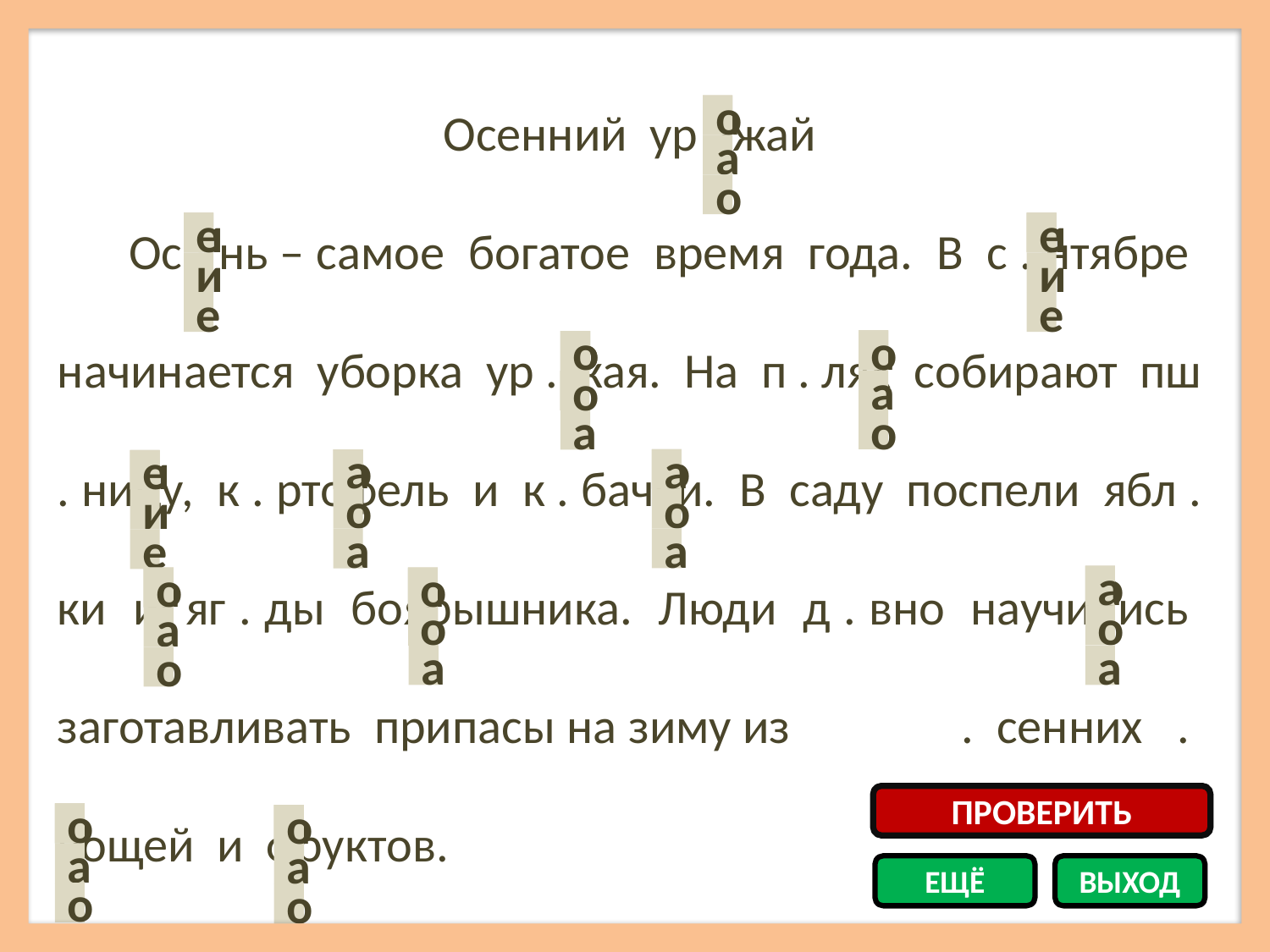

Осенний  ур . жай
      Ос . нь – самое  богатое  время  года.  В  с . нтябре  начинается  уборка  ур . жая.  На  п . лях  собирают  пш . ницу,  к . ртофель  и  к . бачки.  В  саду  поспели  ябл . ки  и  яг . ды  боярышника.  Люди  д . вно  научились  заготавливать  припасы на зиму из               .  сенних   .  вощей  и  фруктов.

а
о
а
о

и
е

и
е
и
и
е
е

а
о

о
о
а
о
о
а

о
а

о
а

и
е
о
о
и
а
а
е

о
а

а
о

а
о
о
о
а
а
а
о
ПРОВЕРИТЬ

а
о

а
о
а
а
ЕЩЁ
ВЫХОД
о
о